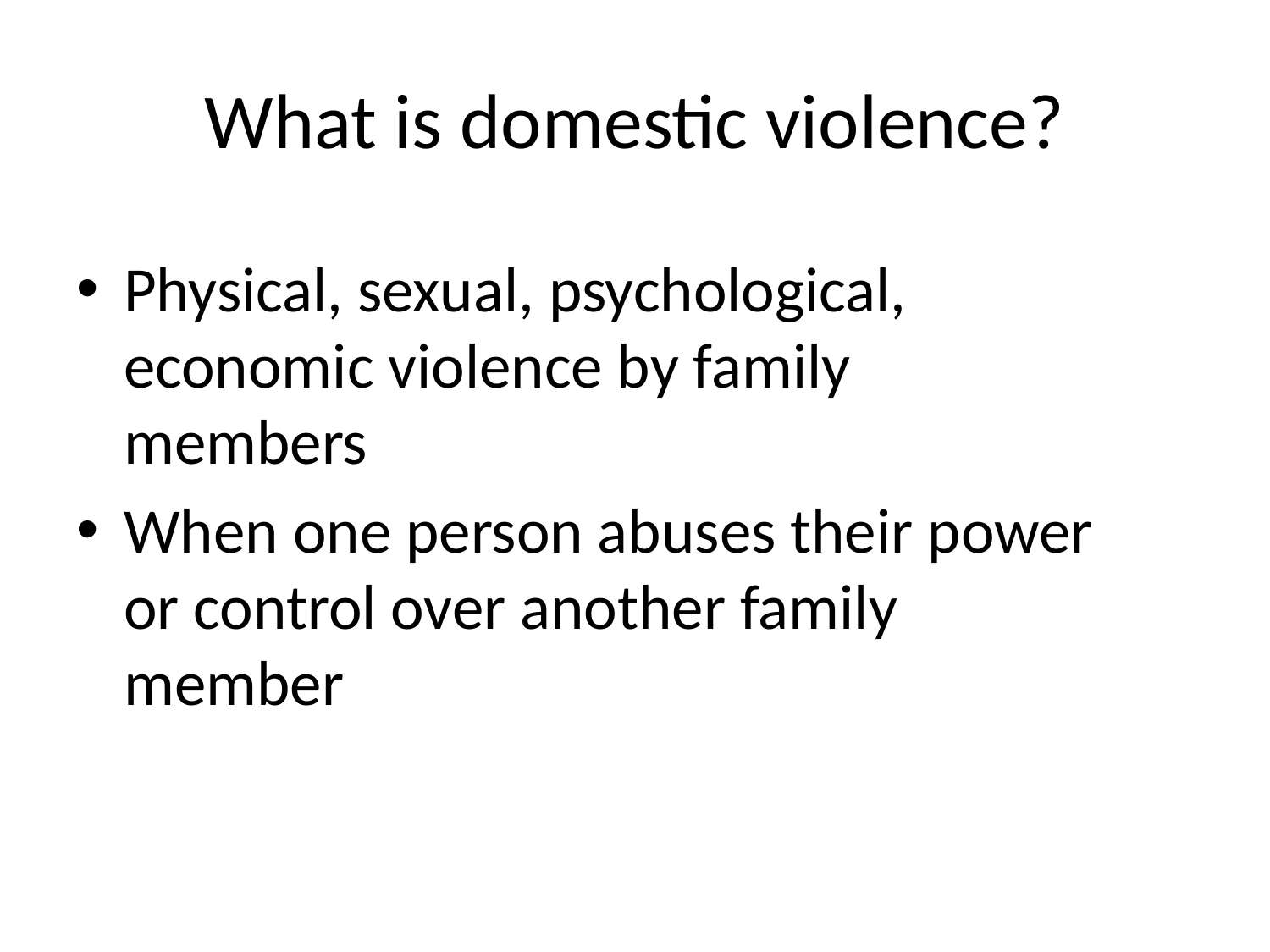

# What is domestic violence?
Physical, sexual, psychological, economic violence by family members
When one person abuses their power or control over another family member